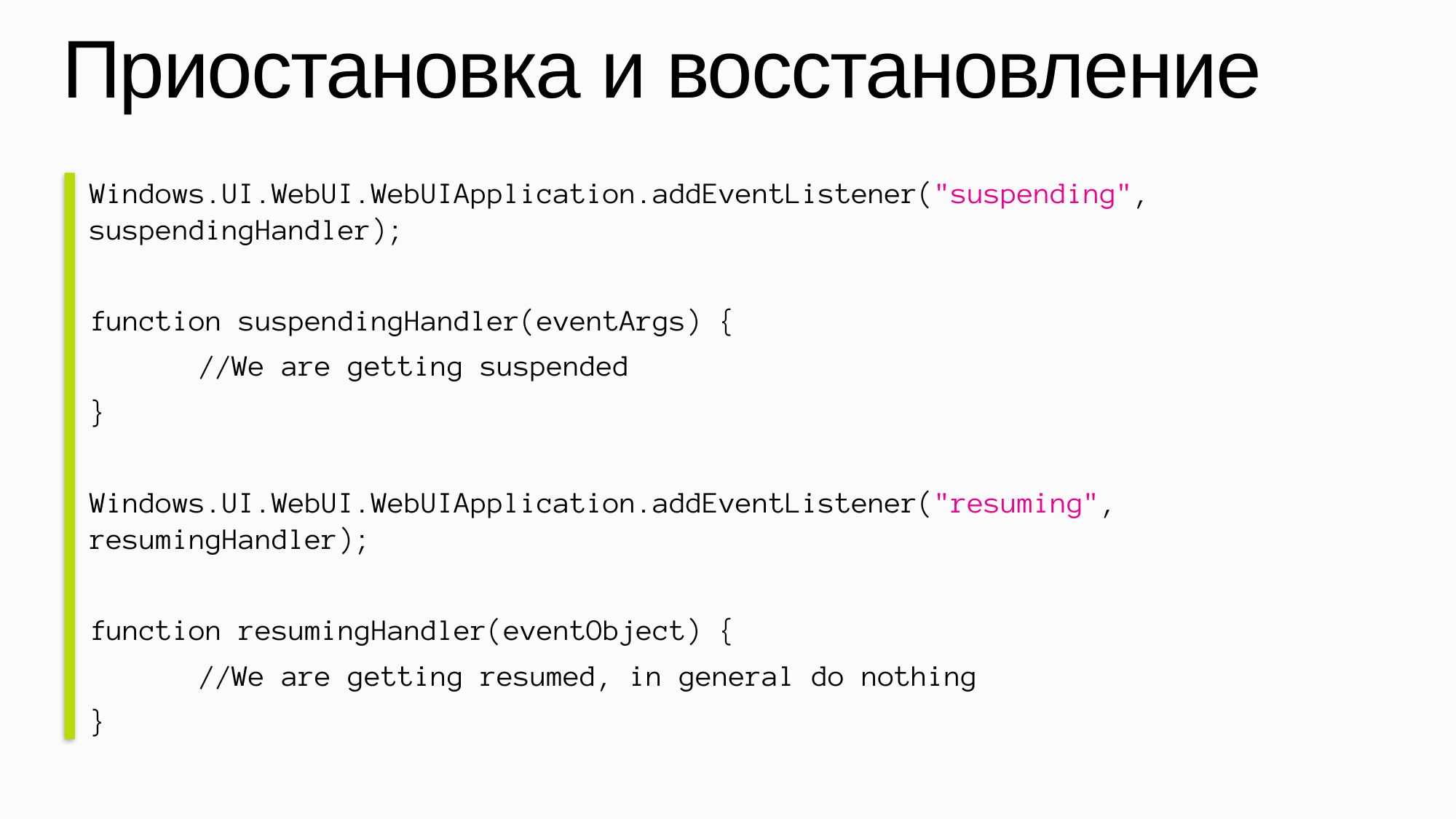

# Приостановка и восстановление
Windows.UI.WebUI.WebUIApplication.addEventListener("suspending", suspendingHandler);

function suspendingHandler(eventArgs) {
	//We are getting suspended
}

Windows.UI.WebUI.WebUIApplication.addEventListener("resuming", resumingHandler);

function resumingHandler(eventObject) {
	//We are getting resumed, in general do nothing
}